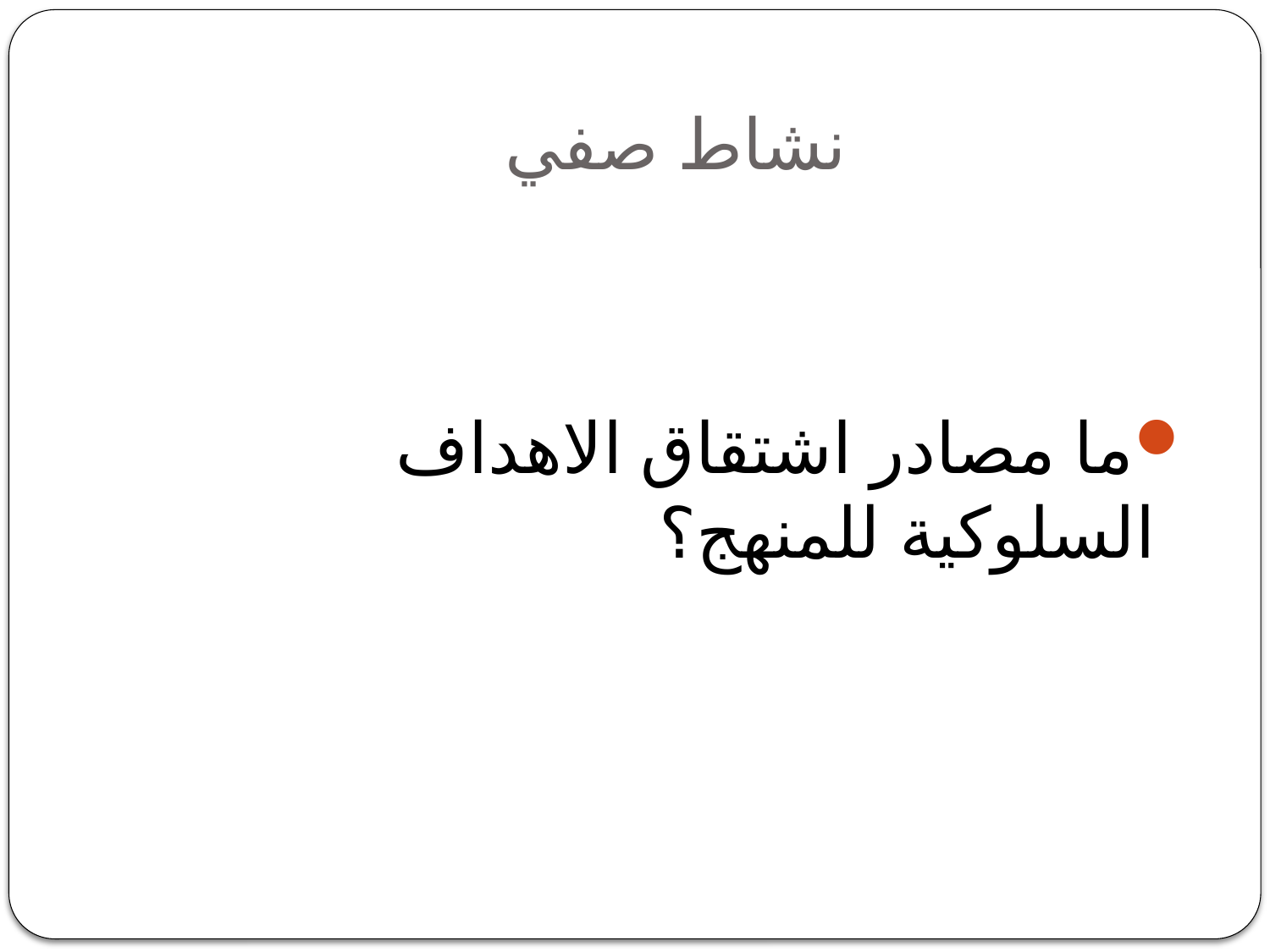

# نشاط صفي

ما مصادر اشتقاق الاهداف السلوكية للمنهج؟